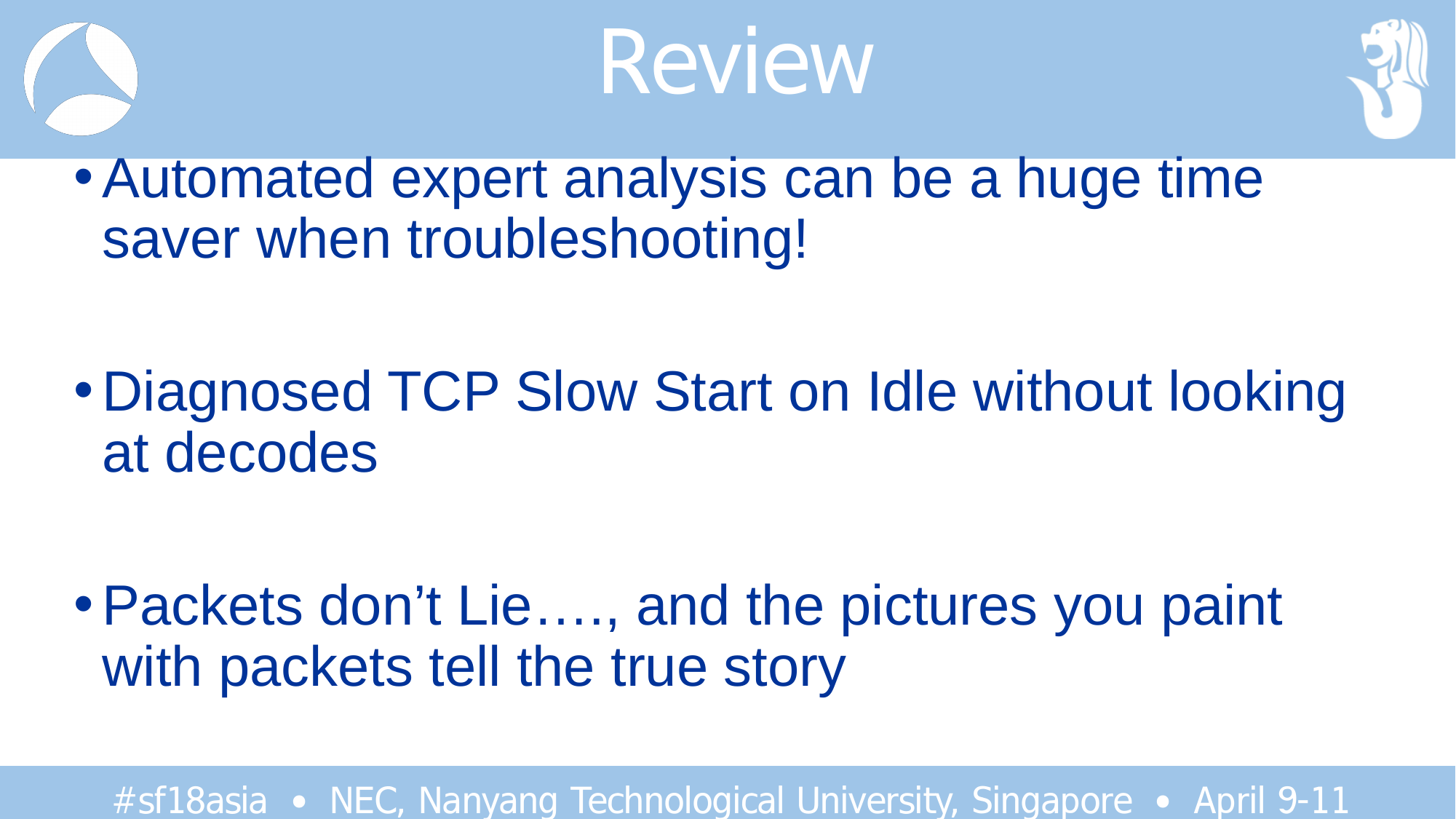

# Review
Automated expert analysis can be a huge time saver when troubleshooting!

Diagnosed TCP Slow Start on Idle without looking at decodes

Packets don’t Lie…., and the pictures you paint with packets tell the true story